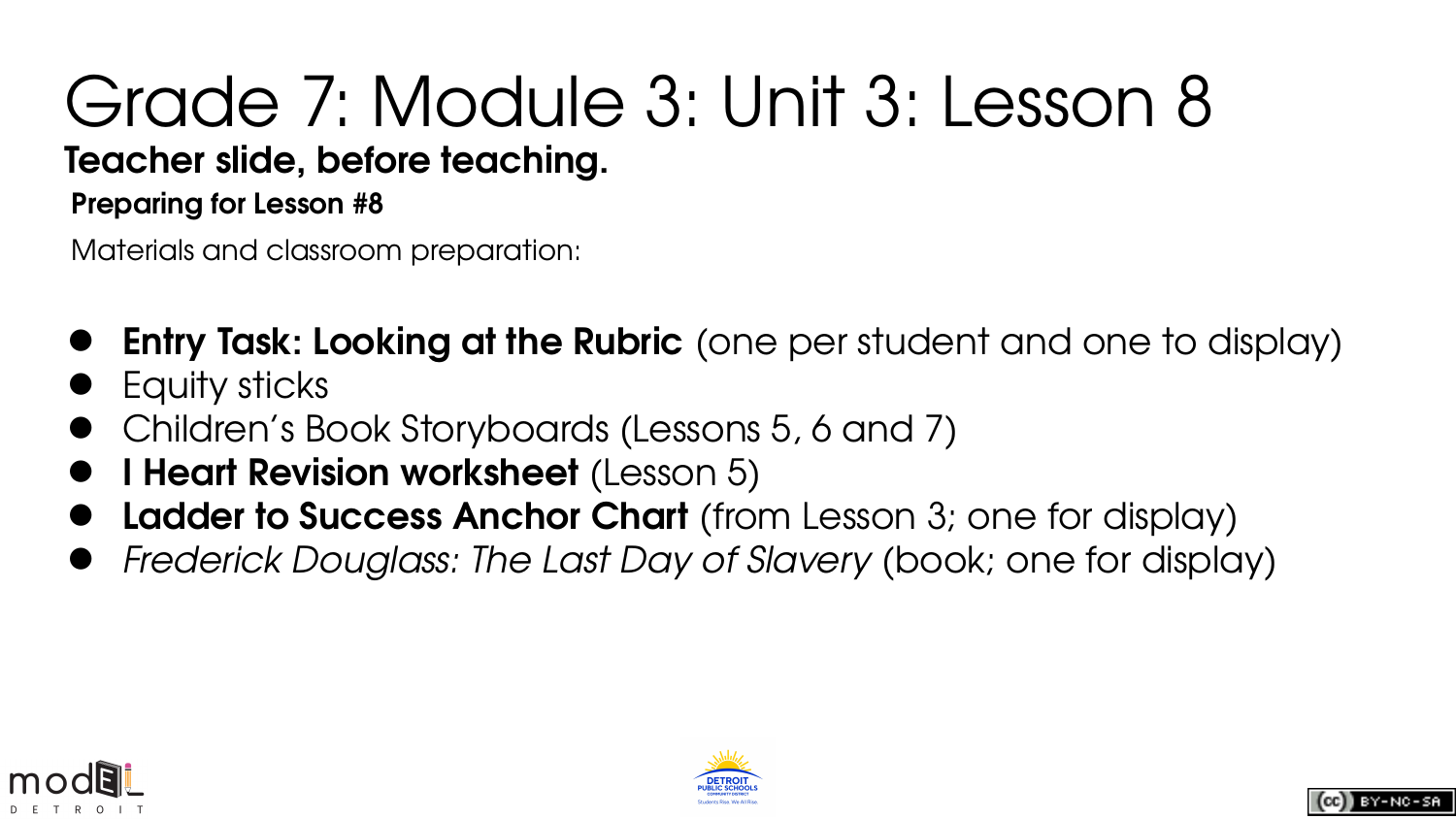

Grade 7: Module 3: Unit 3: Lesson 8
Teacher slide, before teaching.
Preparing for Lesson #8
Materials and classroom preparation:

Entry Task: Looking at the Rubric (one per student and one to display)
Equity sticks
Children’s Book Storyboards (Lessons 5, 6 and 7)
I Heart Revision worksheet (Lesson 5)
Ladder to Success Anchor Chart (from Lesson 3; one for display)
Frederick Douglass: The Last Day of Slavery (book; one for display)